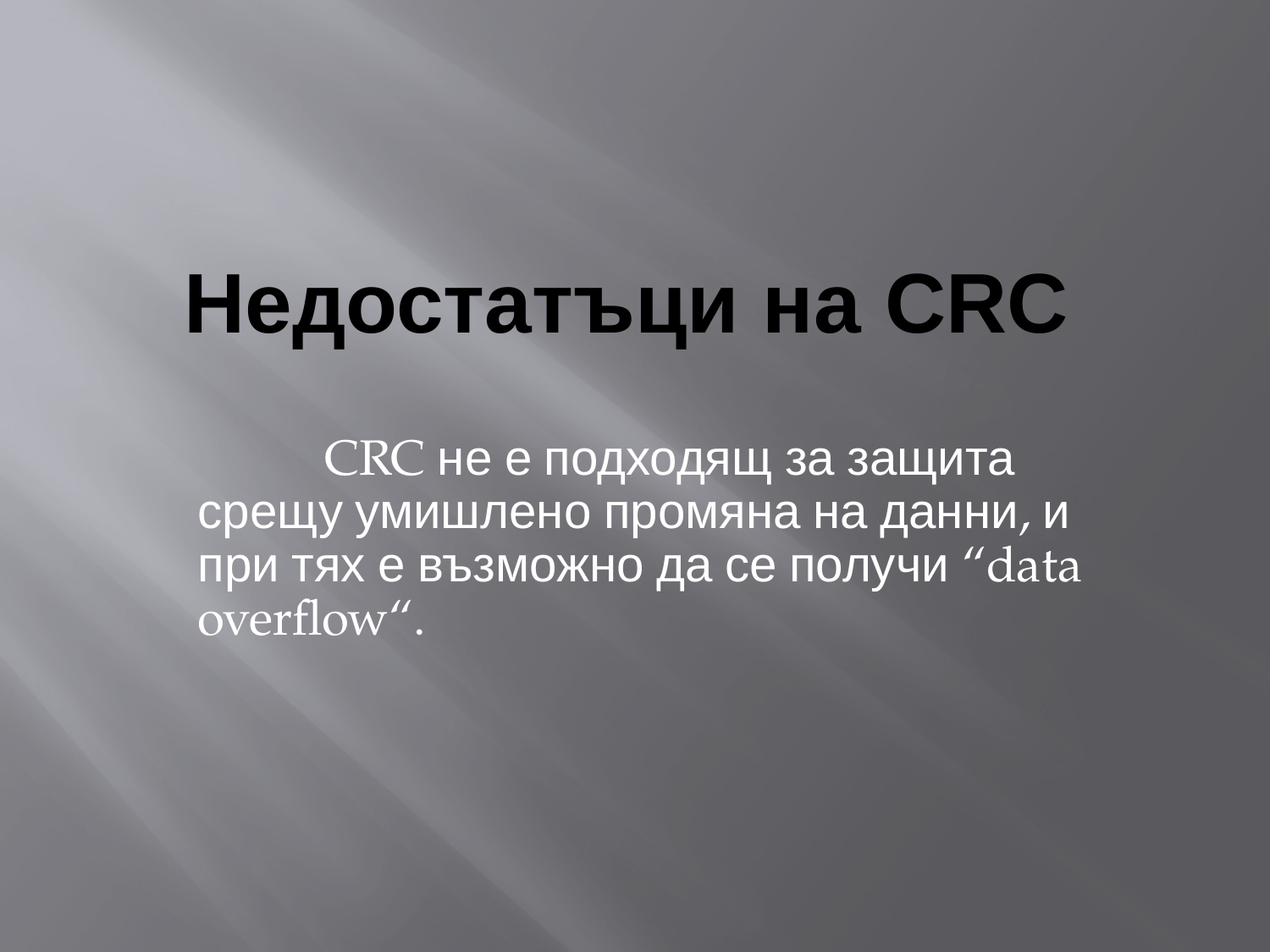

# Недостатъци на CRC
	CRC не е подходящ за защита срещу умишлено промяна на данни, и  при тях е възможно да се получи “data overflow“.